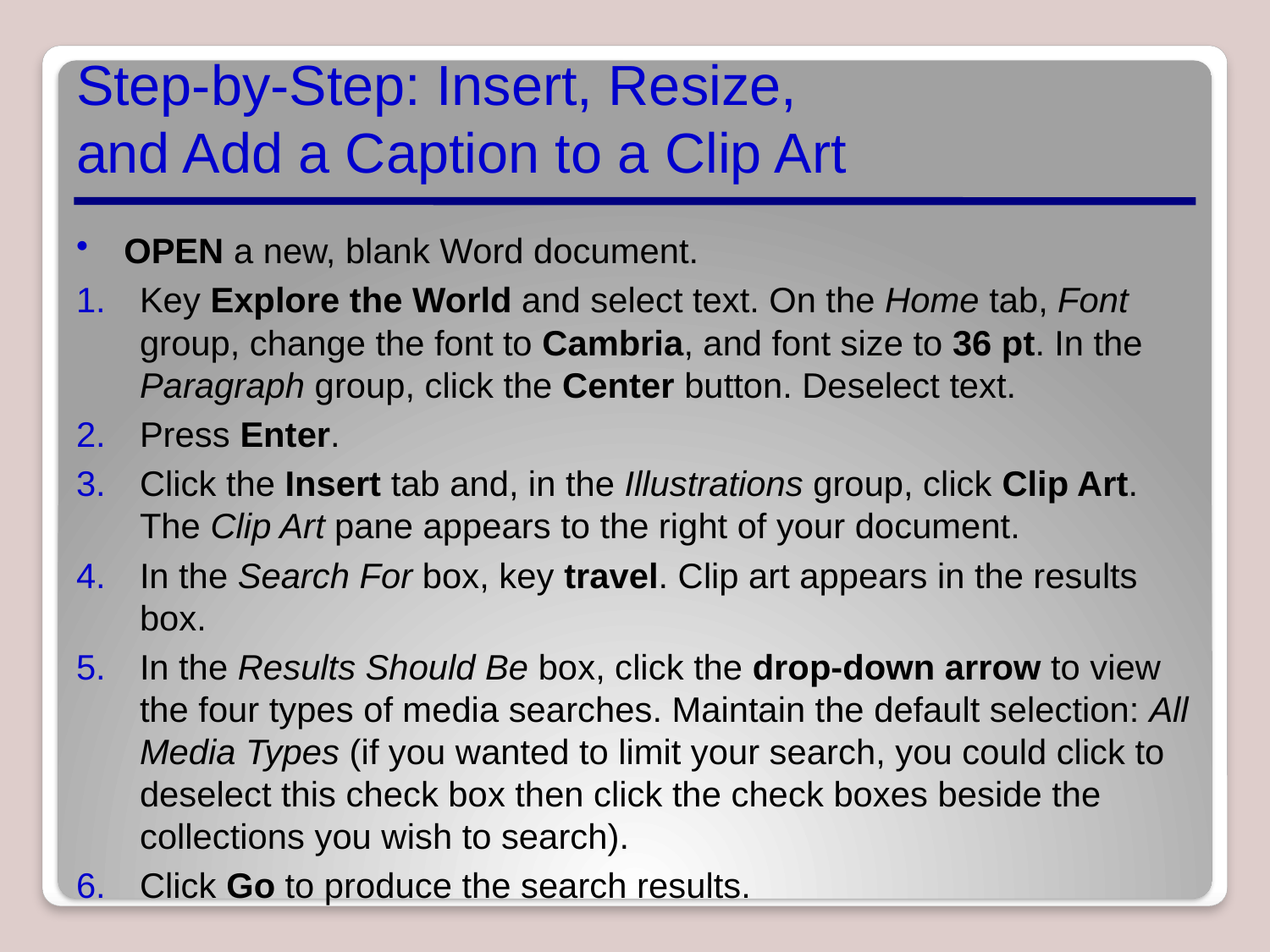

# Step-by-Step: Insert, Resize, and Add a Caption to a Clip Art
OPEN a new, blank Word document.
Key Explore the World and select text. On the Home tab, Font group, change the font to Cambria, and font size to 36 pt. In the Paragraph group, click the Center button. Deselect text.
Press Enter.
Click the Insert tab and, in the Illustrations group, click Clip Art. The Clip Art pane appears to the right of your document.
In the Search For box, key travel. Clip art appears in the results box.
In the Results Should Be box, click the drop-down arrow to view the four types of media searches. Maintain the default selection: All Media Types (if you wanted to limit your search, you could click to deselect this check box then click the check boxes beside the collections you wish to search).
Click Go to produce the search results.